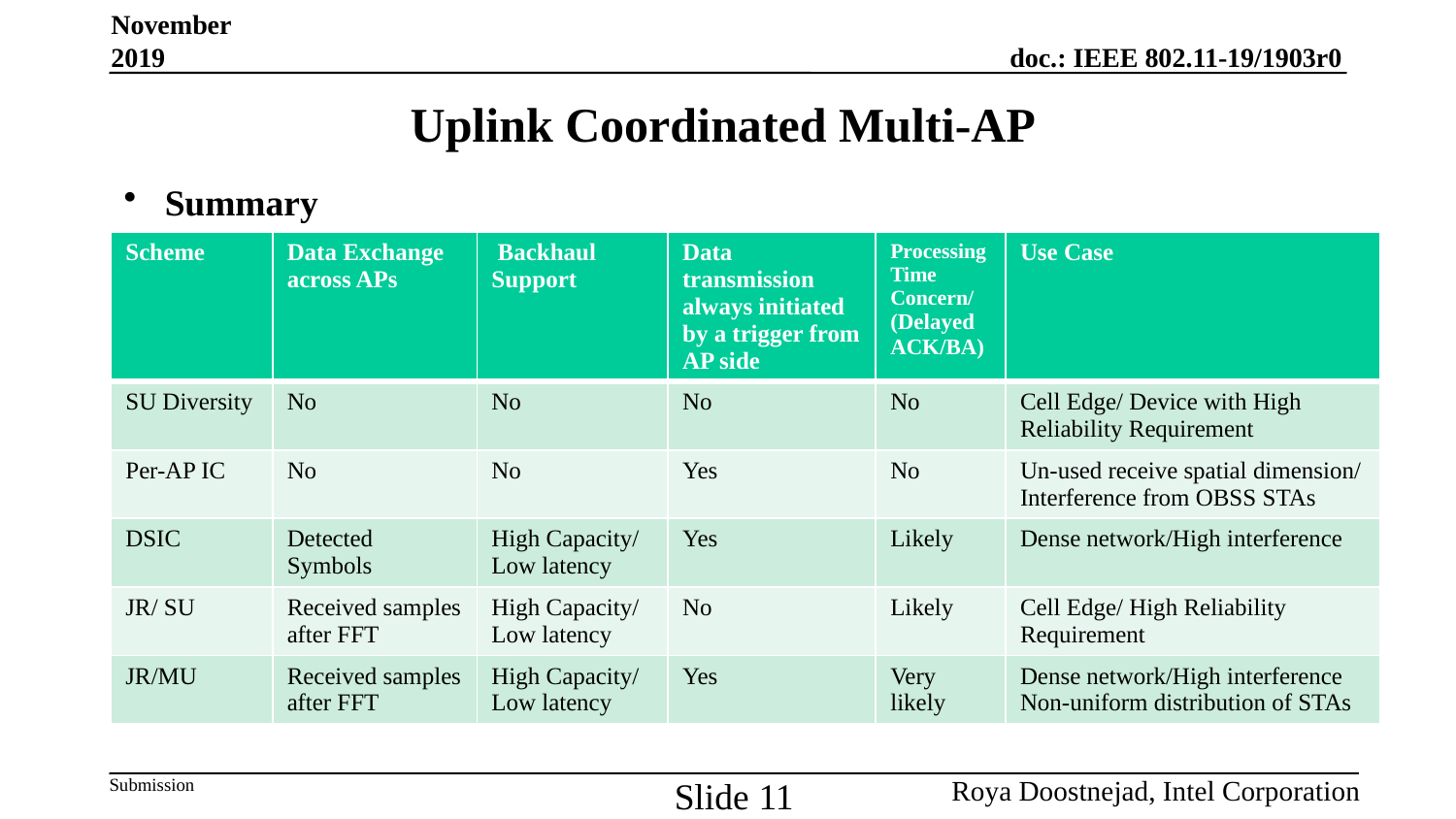

November 2019
# Uplink Coordinated Multi-AP
Summary
| Scheme | Data Exchange across APs | Backhaul Support | Data transmission always initiated by a trigger from AP side | Processing Time Concern/ (Delayed ACK/BA) | Use Case |
| --- | --- | --- | --- | --- | --- |
| SU Diversity | No | No | No | No | Cell Edge/ Device with High Reliability Requirement |
| Per-AP IC | No | No | Yes | No | Un-used receive spatial dimension/ Interference from OBSS STAs |
| DSIC | Detected Symbols | High Capacity/ Low latency | Yes | Likely | Dense network/High interference |
| JR/ SU | Received samples after FFT | High Capacity/ Low latency | No | Likely | Cell Edge/ High Reliability Requirement |
| JR/MU | Received samples after FFT | High Capacity/ Low latency | Yes | Very likely | Dense network/High interference Non-uniform distribution of STAs |
Slide 11
Roya Doostnejad, Intel Corporation